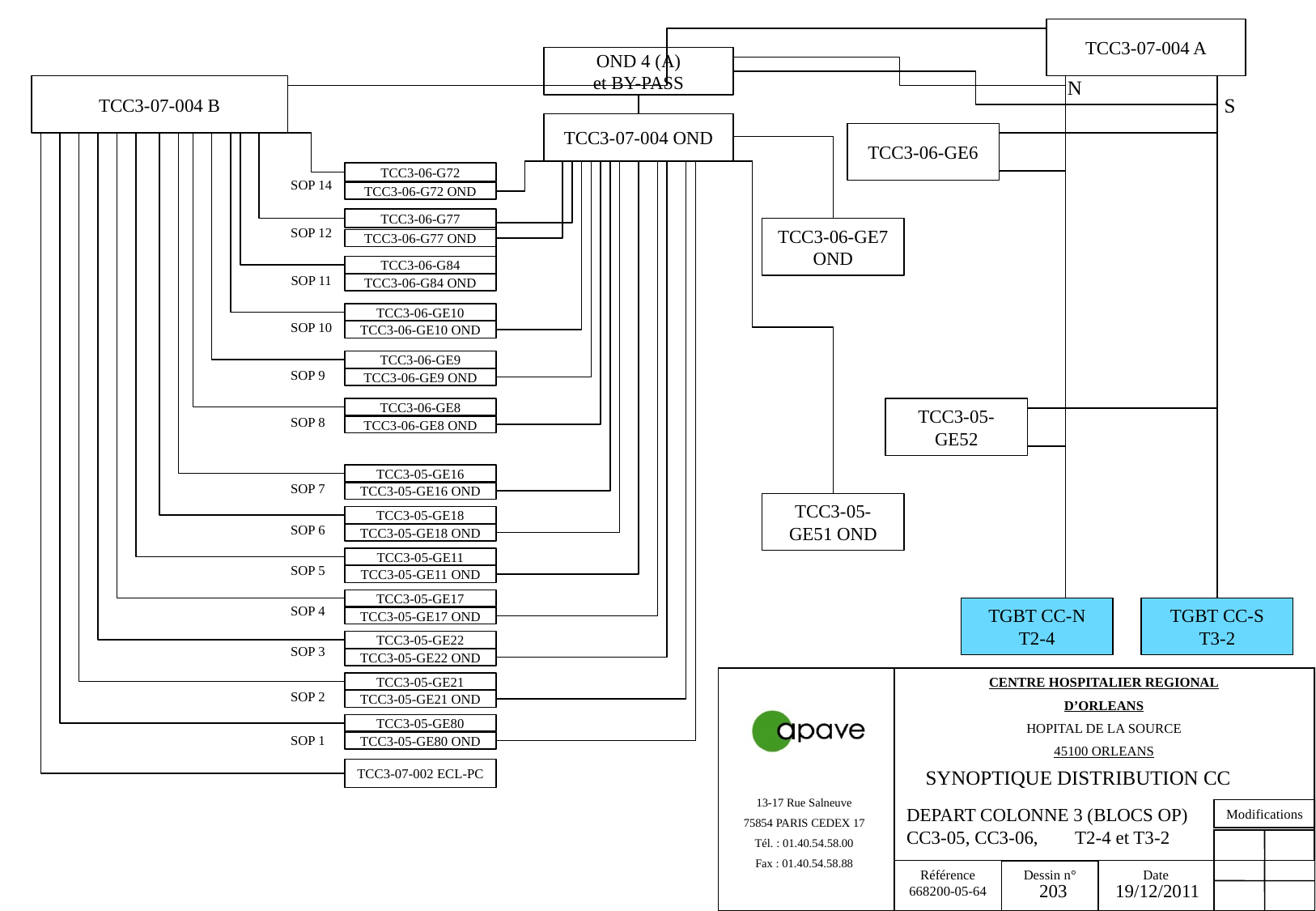

TCC3-07-004 A
OND 4 (A)
et BY-PASS
N
TCC3-07-004 B
S
TCC3-07-004 OND
TCC3-06-GE6
TCC3-06-G72
SOP 14
TCC3-06-G72 OND
TCC3-06-G77
SOP 12
TCC3-06-GE7 OND
TCC3-06-G77 OND
TCC3-06-G84
SOP 11
TCC3-06-G84 OND
TCC3-06-GE10
SOP 10
TCC3-06-GE10 OND
TCC3-06-GE9
SOP 9
TCC3-06-GE9 OND
TCC3-06-GE8
TCC3-05-GE52
SOP 8
TCC3-06-GE8 OND
TCC3-05-GE16
SOP 7
TCC3-05-GE16 OND
TCC3-05-GE51 OND
TCC3-05-GE18
SOP 6
TCC3-05-GE18 OND
TCC3-05-GE11
SOP 5
TCC3-05-GE11 OND
TCC3-05-GE17
SOP 4
TGBT CC-N
T2-4
TGBT CC-S
T3-2
TCC3-05-GE17 OND
TCC3-05-GE22
SOP 3
TCC3-05-GE22 OND
TCC3-05-GE21
SOP 2
TCC3-05-GE21 OND
TCC3-05-GE80
SOP 1
TCC3-05-GE80 OND
SYNOPTIQUE DISTRIBUTION CC
TCC3-07-002 ECL-PC
DEPART COLONNE 3 (BLOCS OP)  CC3-05, CC3-06,        T2-4 et T3-2
203
19/12/2011